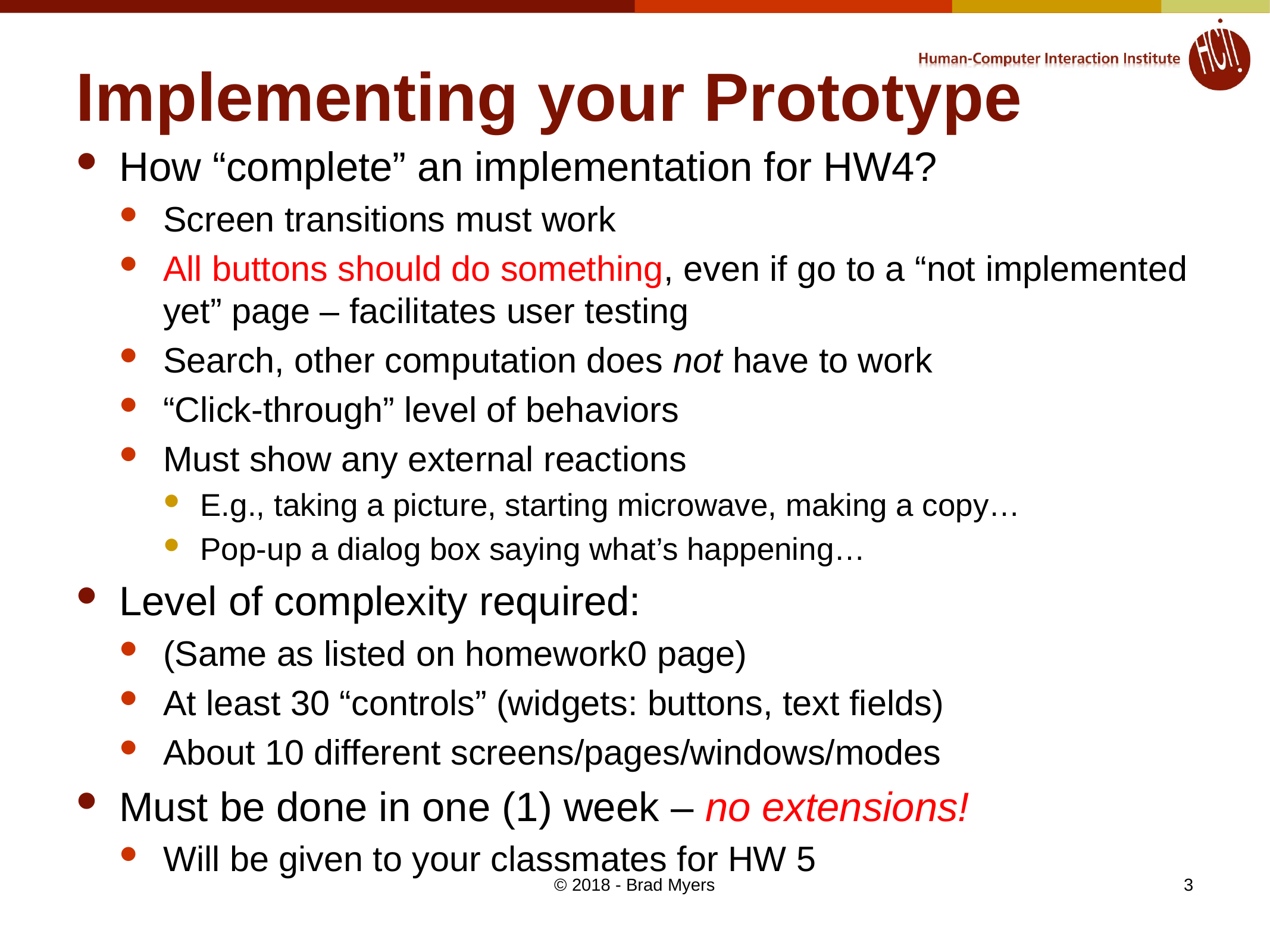

# Implementing your Prototype
How “complete” an implementation for HW4?
Screen transitions must work
All buttons should do something, even if go to a “not implemented yet” page – facilitates user testing
Search, other computation does not have to work
“Click-through” level of behaviors
Must show any external reactions
E.g., taking a picture, starting microwave, making a copy…
Pop-up a dialog box saying what’s happening…
Level of complexity required:
(Same as listed on homework0 page)
At least 30 “controls” (widgets: buttons, text fields)
About 10 different screens/pages/windows/modes
Must be done in one (1) week – no extensions!
Will be given to your classmates for HW 5
© 2018 - Brad Myers
3